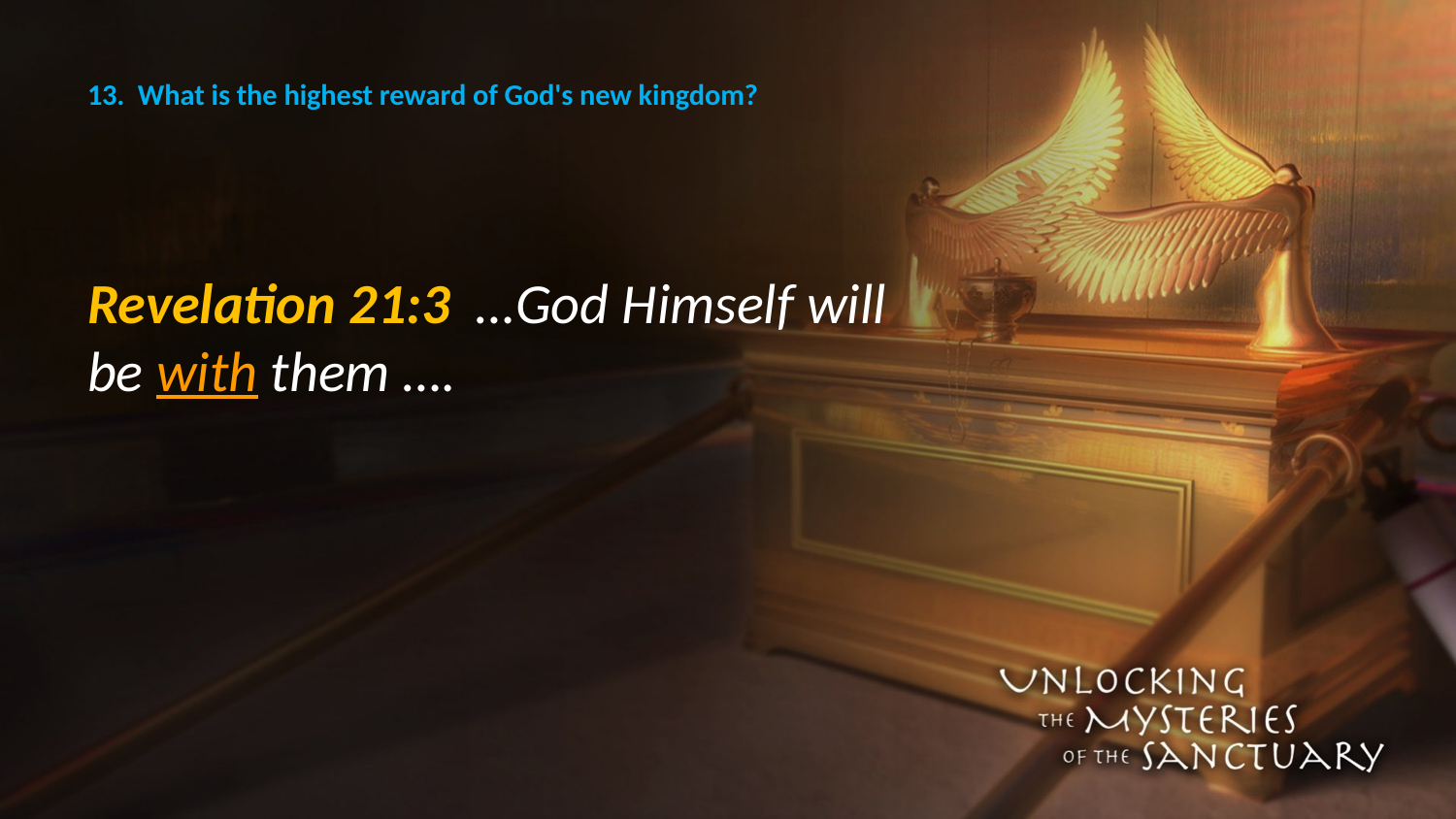

# 13.  What is the highest reward of God's new kingdom?

Revelation 21:3  …God Himself will be with them ….